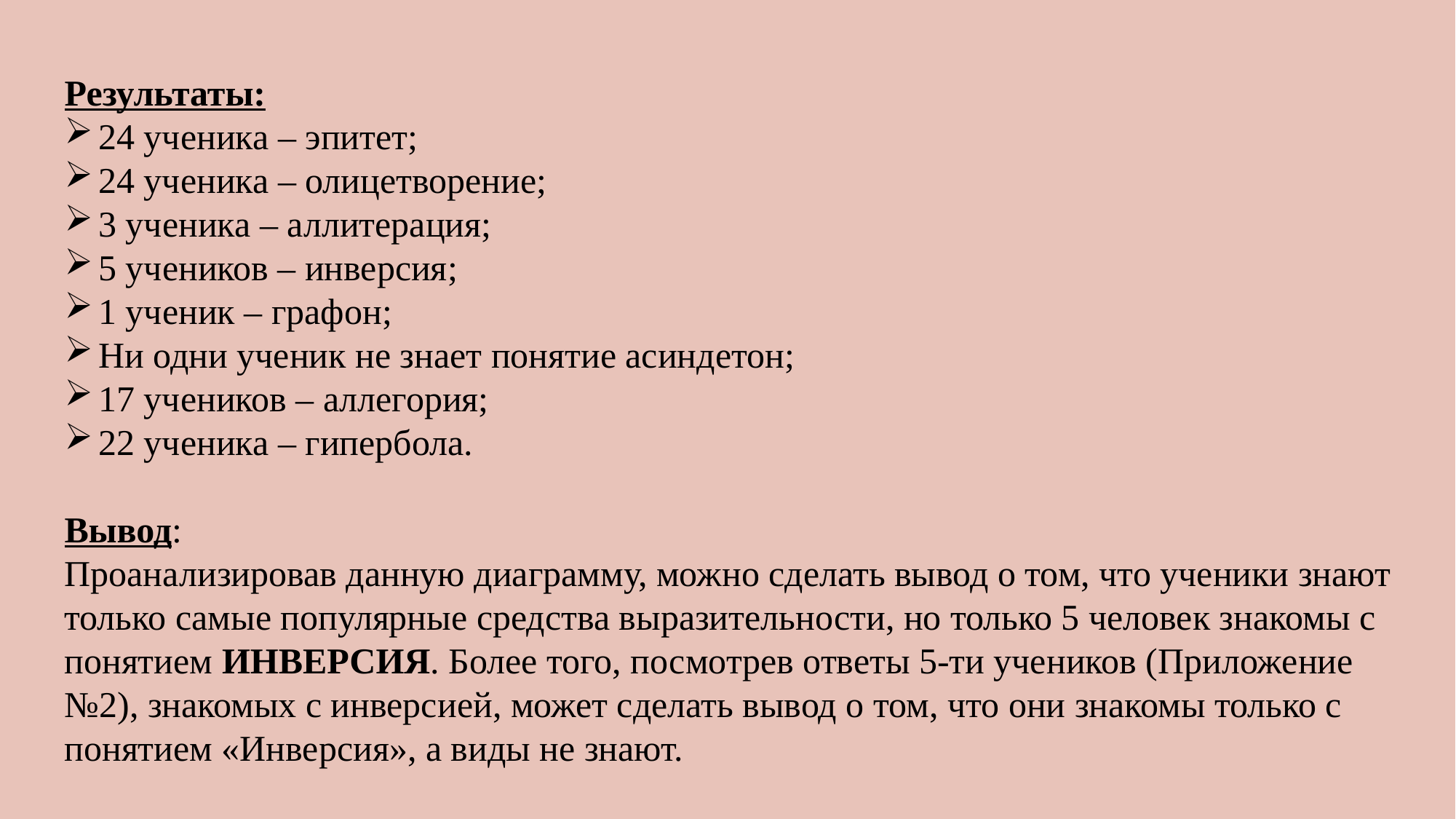

Результаты:
24 ученика – эпитет;
24 ученика – олицетворение;
3 ученика – аллитерация;
5 учеников – инверсия;
1 ученик – графон;
Ни одни ученик не знает понятие асиндетон;
17 учеников – аллегория;
22 ученика – гипербола.

Вывод:
Проанализировав данную диаграмму, можно сделать вывод о том, что ученики знают только самые популярные средства выразительности, но только 5 человек знакомы с понятием ИНВЕРСИЯ. Более того, посмотрев ответы 5-ти учеников (Приложение №2), знакомых с инверсией, может сделать вывод о том, что они знакомы только с понятием «Инверсия», а виды не знают.